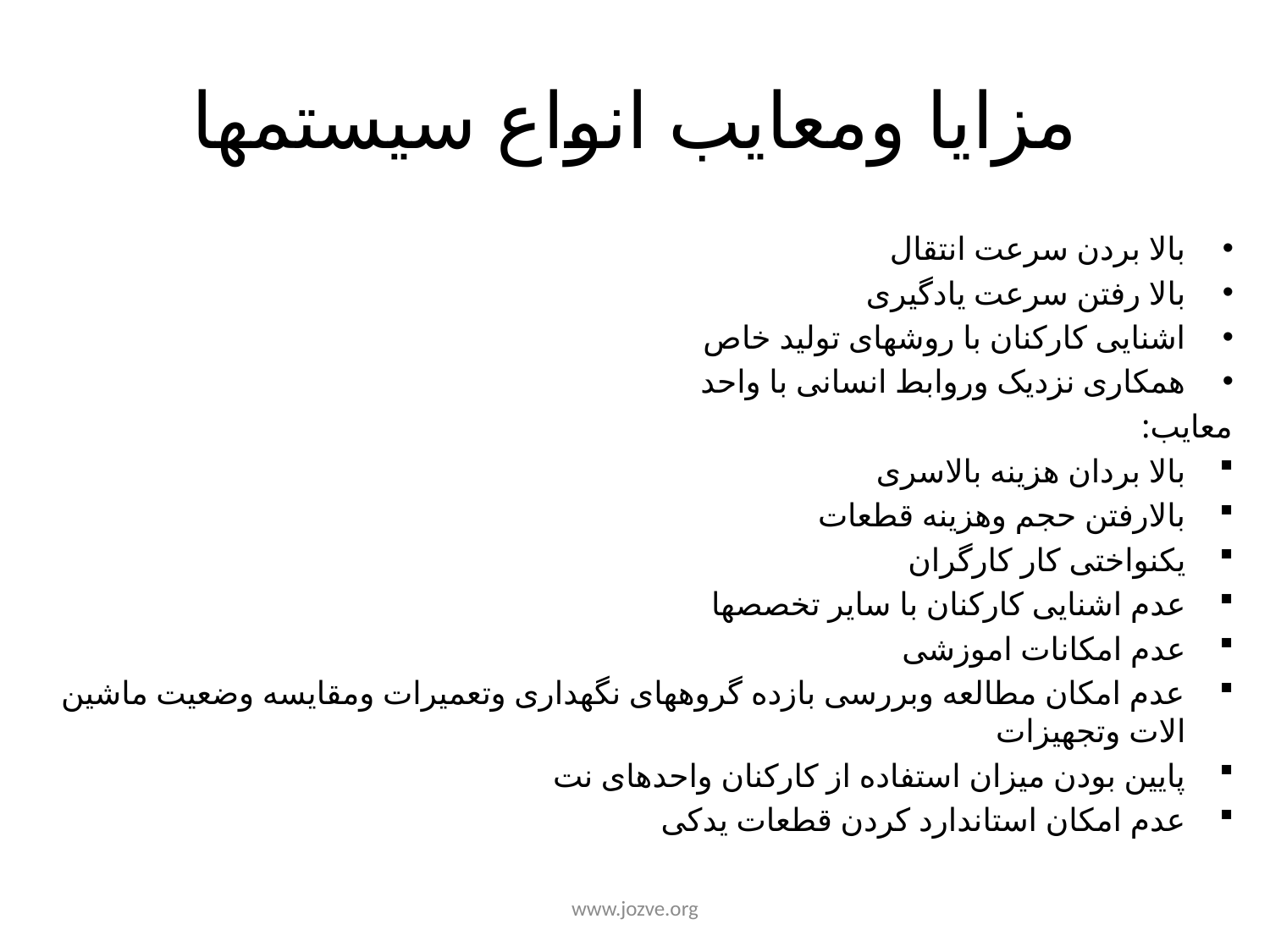

# مزایا ومعایب انواع سیستمها
بالا بردن سرعت انتقال
بالا رفتن سرعت یادگیری
اشنایی کارکنان با روشهای تولید خاص
همکاری نزدیک وروابط انسانی با واحد
معایب:
بالا بردان هزینه بالاسری
بالارفتن حجم وهزینه قطعات
یکنواختی کار کارگران
عدم اشنایی کارکنان با سایر تخصصها
عدم امکانات اموزشی
عدم امکان مطالعه وبررسی بازده گروههای نگهداری وتعمیرات ومقایسه وضعیت ماشین الات وتجهیزات
پایین بودن میزان استفاده از کارکنان واحدهای نت
عدم امکان استاندارد کردن قطعات یدکی

www.jozve.org